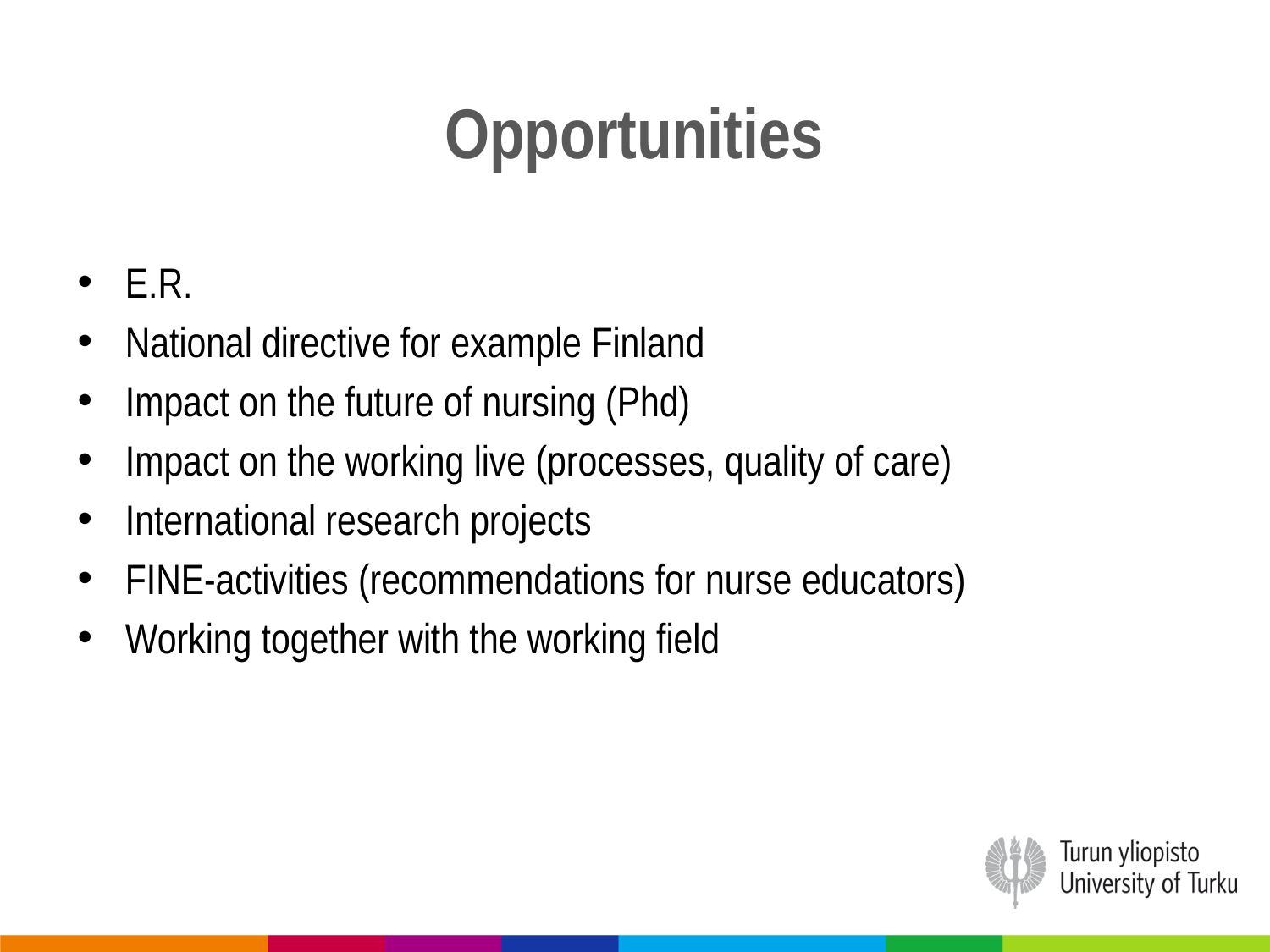

# Opportunities
E.R.
National directive for example Finland
Impact on the future of nursing (Phd)
Impact on the working live (processes, quality of care)
International research projects
FINE-activities (recommendations for nurse educators)
Working together with the working field